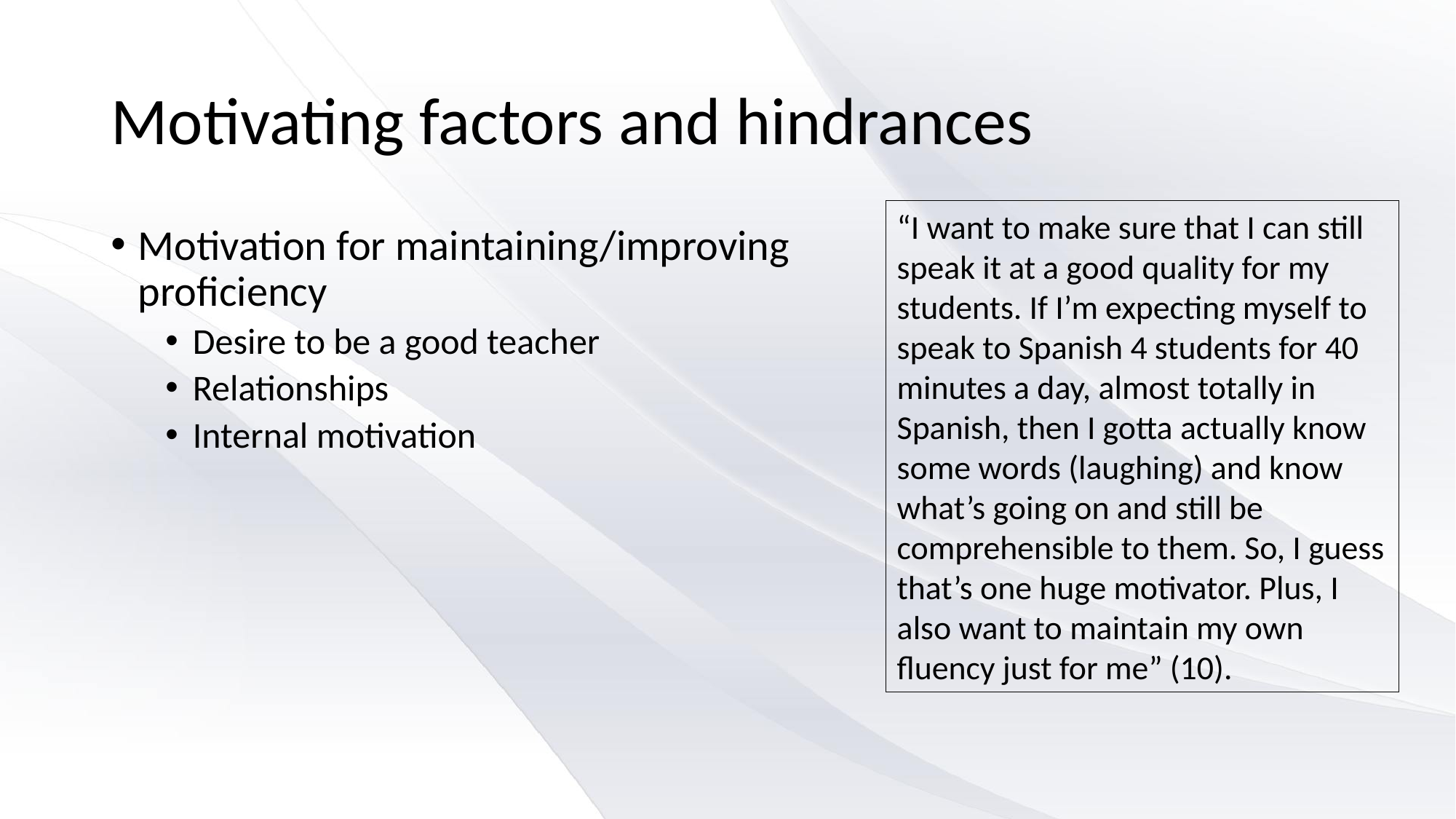

# Motivating factors and hindrances
“I want to make sure that I can still speak it at a good quality for my students. If I’m expecting myself to speak to Spanish 4 students for 40 minutes a day, almost totally in Spanish, then I gotta actually know some words (laughing) and know what’s going on and still be comprehensible to them. So, I guess that’s one huge motivator. Plus, I also want to maintain my own fluency just for me” (10).
Motivation for maintaining/improving proficiency
Desire to be a good teacher
Relationships
Internal motivation